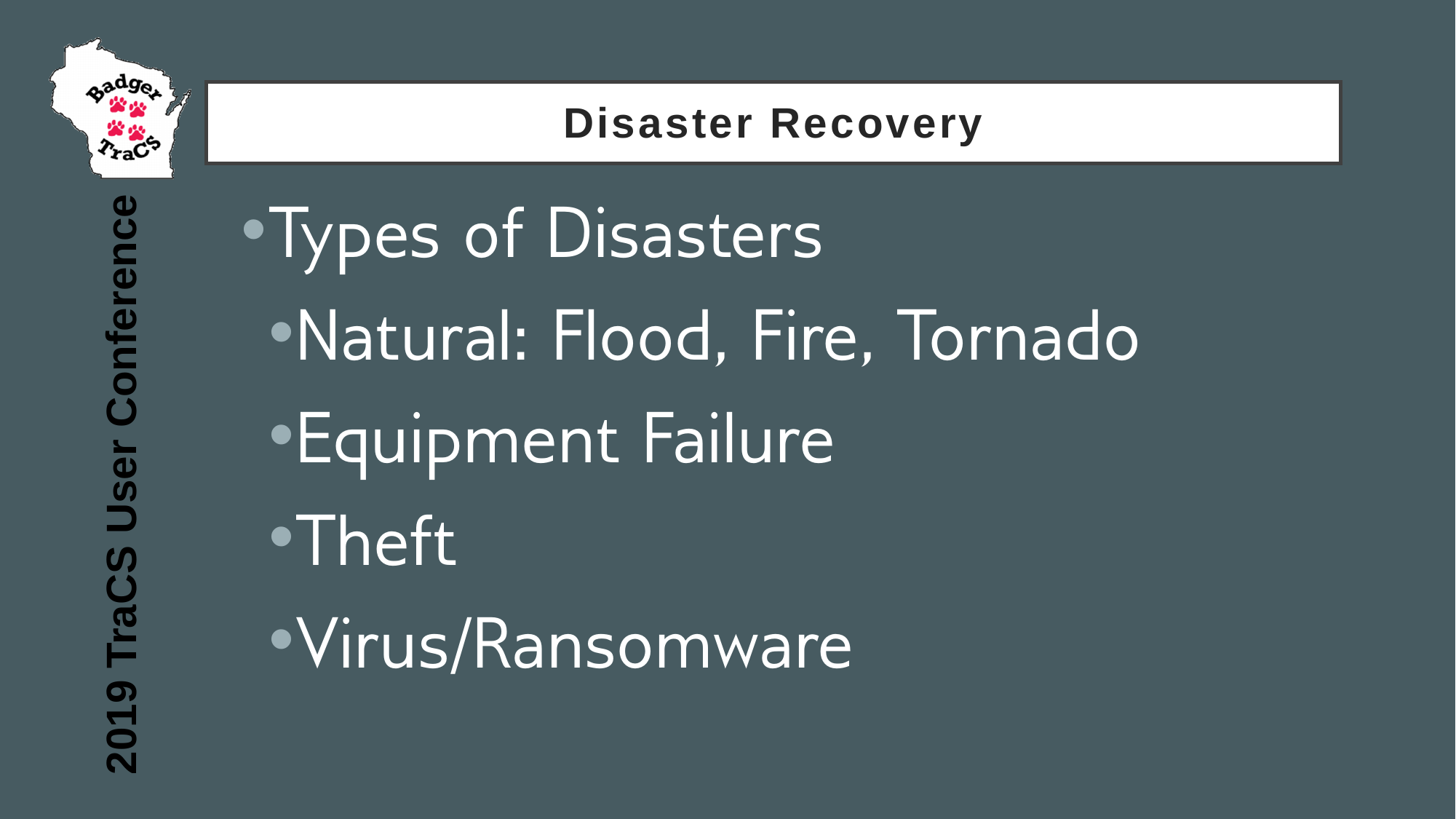

# Disaster Recovery
Types of Disasters
Natural: Flood, Fire, Tornado
Equipment Failure
Theft
Virus/Ransomware